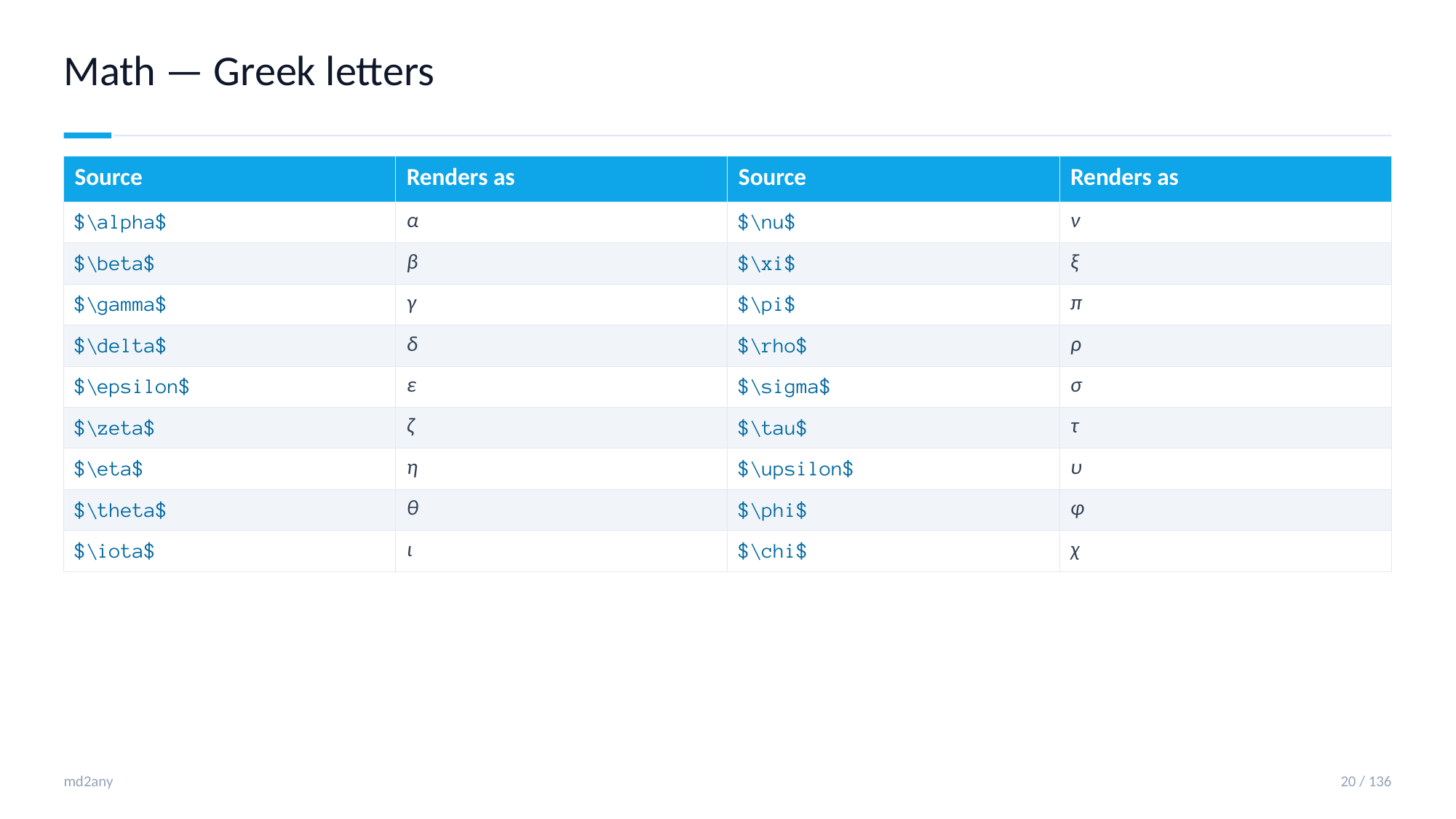

Math — Greek letters

| Source | Renders as | Source | Renders as |
| --- | --- | --- | --- |
| $\alpha$ | α | $\nu$ | ν |
| $\beta$ | β | $\xi$ | ξ |
| $\gamma$ | γ | $\pi$ | π |
| $\delta$ | δ | $\rho$ | ρ |
| $\epsilon$ | ε | $\sigma$ | σ |
| $\zeta$ | ζ | $\tau$ | τ |
| $\eta$ | η | $\upsilon$ | υ |
| $\theta$ | θ | $\phi$ | φ |
| $\iota$ | ι | $\chi$ | χ |
md2any
20 / 136